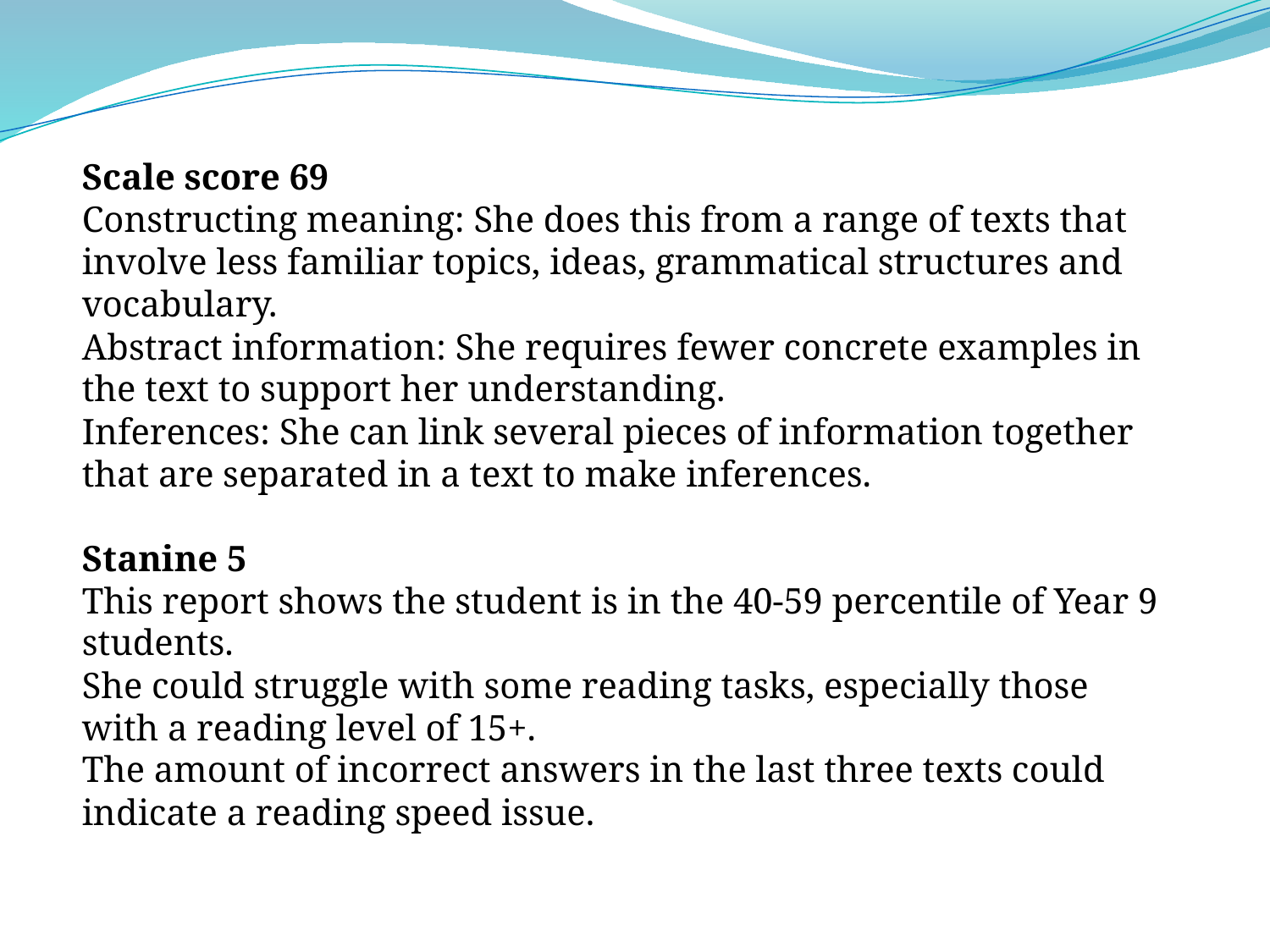

Scale score 69
Constructing meaning: She does this from a range of texts that involve less familiar topics, ideas, grammatical structures and vocabulary.
Abstract information: She requires fewer concrete examples in the text to support her understanding.
Inferences: She can link several pieces of information together that are separated in a text to make inferences.

Stanine 5
This report shows the student is in the 40-59 percentile of Year 9 students.
She could struggle with some reading tasks, especially those with a reading level of 15+.
The amount of incorrect answers in the last three texts could indicate a reading speed issue.